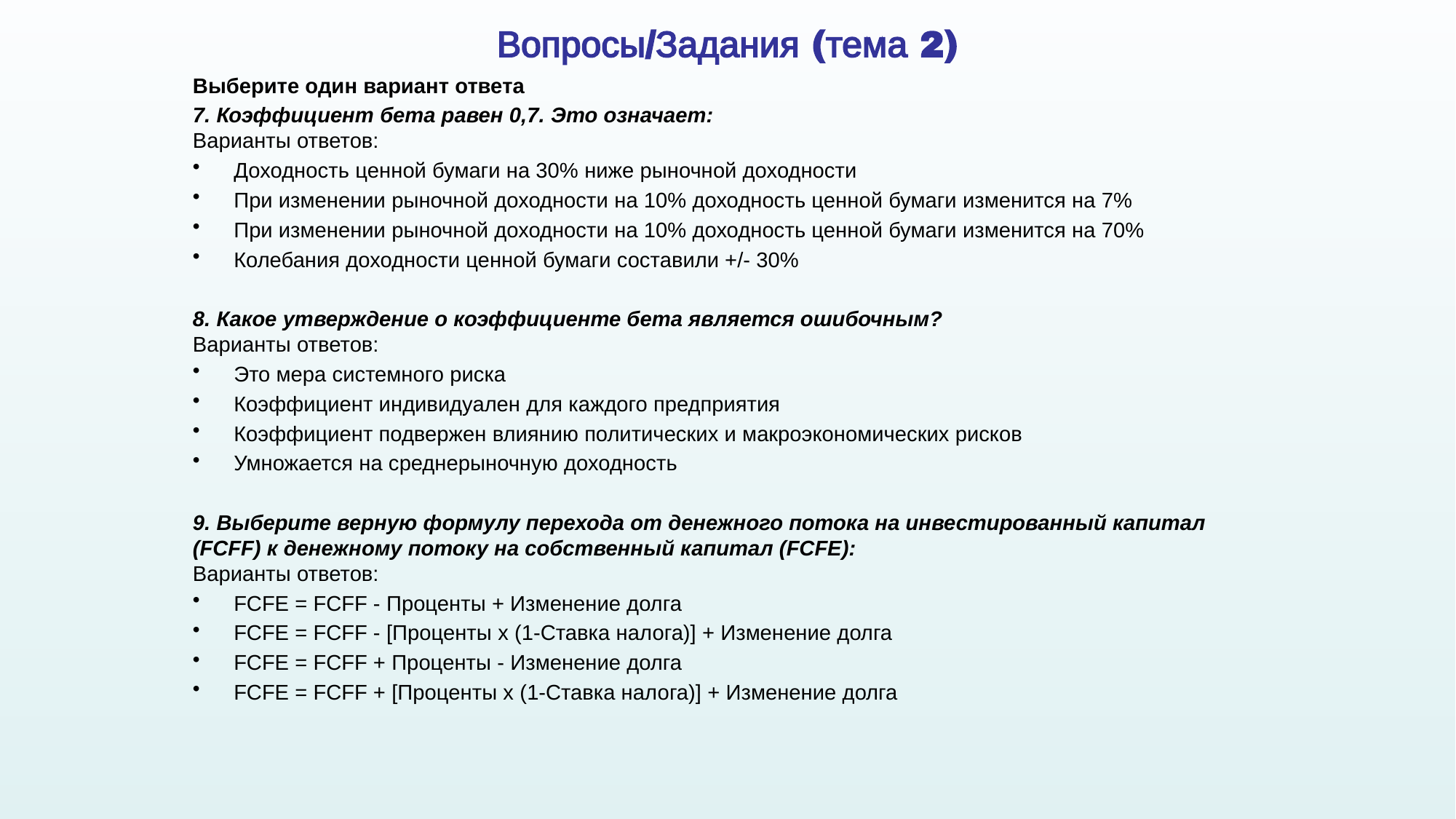

# Вопросы/Задания (тема 2)
Выберите один вариант ответа
7. Коэффициент бета равен 0,7. Это означает:
Варианты ответов:
Доходность ценной бумаги на 30% ниже рыночной доходности
При изменении рыночной доходности на 10% доходность ценной бумаги изменится на 7%
При изменении рыночной доходности на 10% доходность ценной бумаги изменится на 70%
Колебания доходности ценной бумаги составили +/- 30%

8. Какое утверждение о коэффициенте бета является ошибочным?
Варианты ответов:
Это мера системного риска
Коэффициент индивидуален для каждого предприятия
Коэффициент подвержен влиянию политических и макроэкономических рисков
Умножается на среднерыночную доходность

9. Выберите верную формулу перехода от денежного потока на инвестированный капитал (FCFF) к денежному потоку на собственный капитал (FCFE):
Варианты ответов:
FCFE = FCFF - Проценты + Изменение долга
FCFE = FCFF - [Проценты x (1-Ставка налога)] + Изменение долга
FCFE = FCFF + Проценты - Изменение долга
FCFE = FCFF + [Проценты x (1-Ставка налога)] + Изменение долга